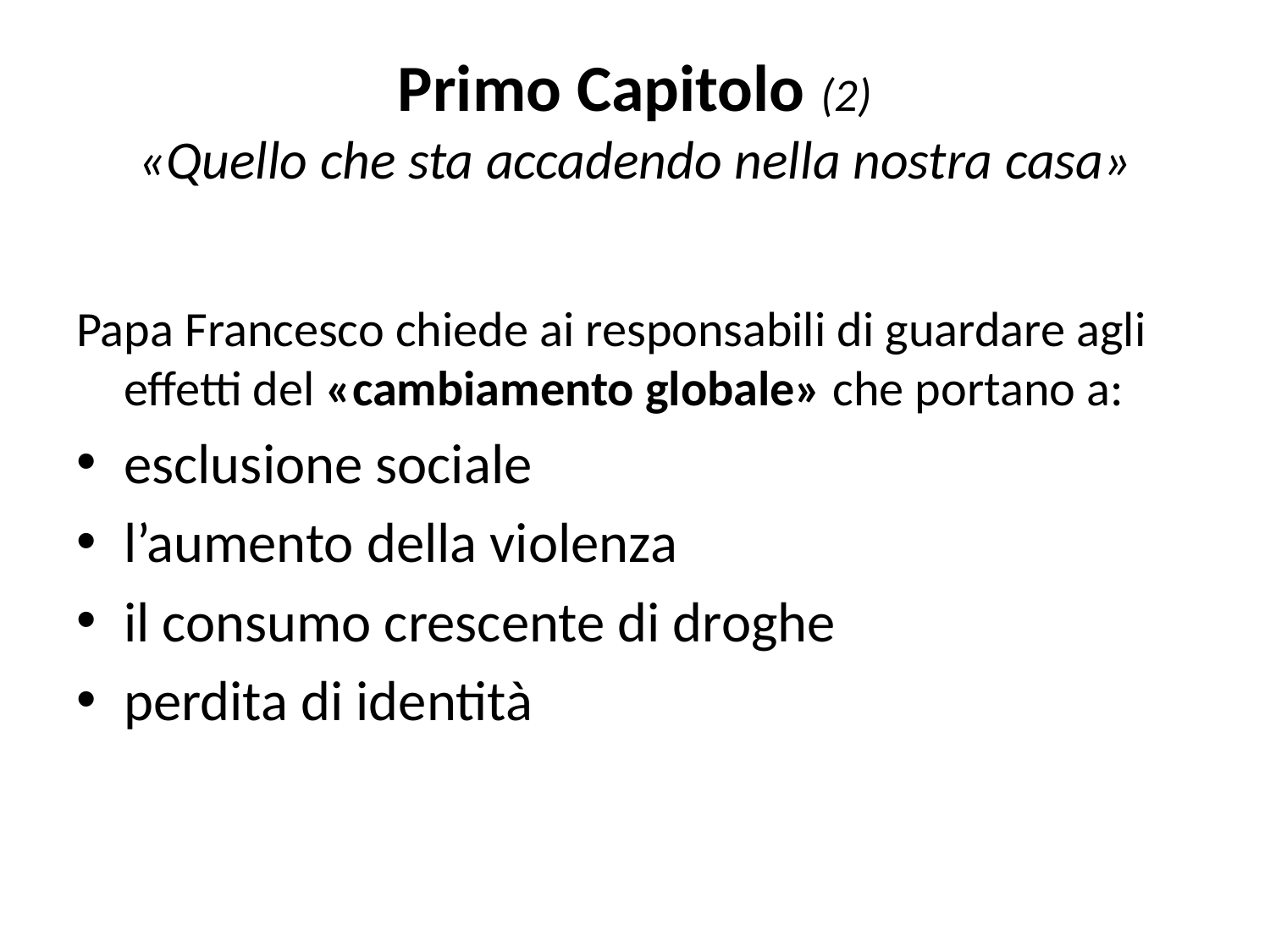

# Primo Capitolo (2) «Quello che sta accadendo nella nostra casa»

Papa Francesco chiede ai responsabili di guardare agli effetti del «cambiamento globale» che portano a:
esclusione sociale
l’aumento della violenza
il consumo crescente di droghe
perdita di identità